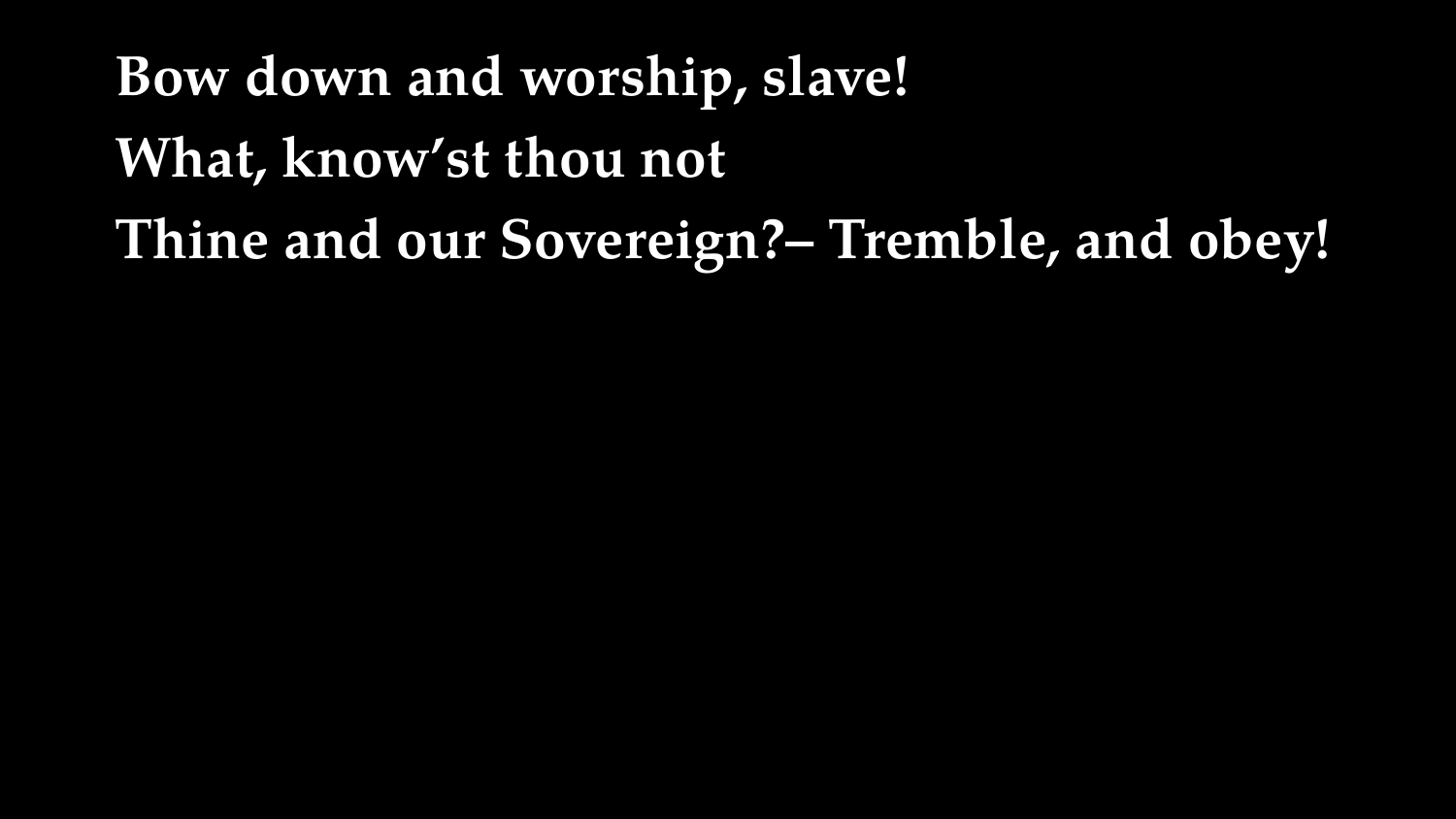

# Bow down and worship, slave! What, know’st thou not Thine and our Sovereign?– Tremble, and obey!